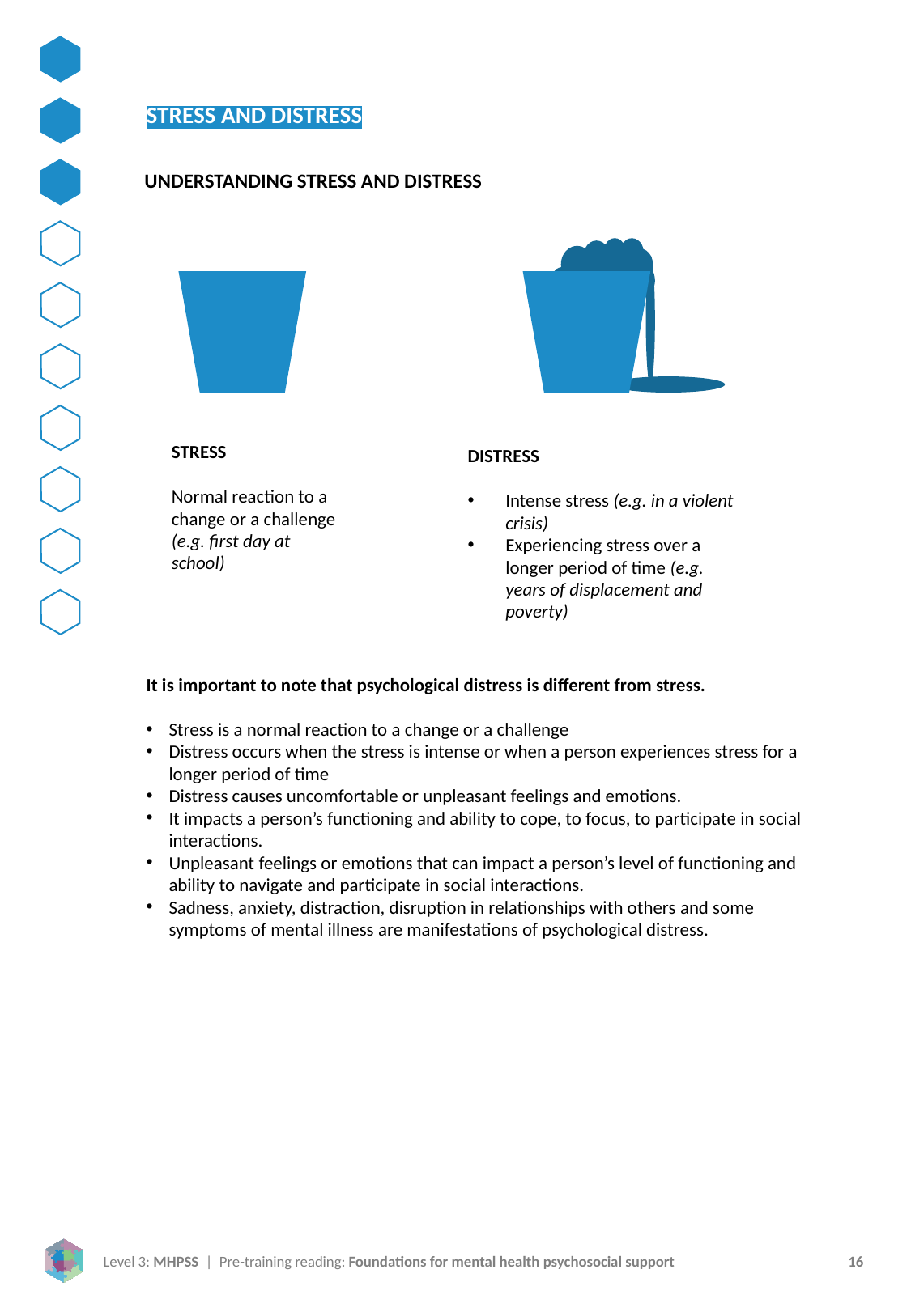

STRESS AND DISTRESS

UNDERSTANDING STRESS AND DISTRESS

STRESS

Normal reaction to a change or a challenge (e.g. first day at school)
DISTRESS

Intense stress (e.g. in a violent crisis)
Experiencing stress over a longer period of time (e.g. years of displacement and poverty)

It is important to note that psychological distress is different from stress.

Stress is a normal reaction to a change or a challenge
Distress occurs when the stress is intense or when a person experiences stress for a longer period of time
Distress causes uncomfortable or unpleasant feelings and emotions.
It impacts a person’s functioning and ability to cope, to focus, to participate in social interactions.
Unpleasant feelings or emotions that can impact a person’s level of functioning and ability to navigate and participate in social interactions.
Sadness, anxiety, distraction, disruption in relationships with others and some symptoms of mental illness are manifestations of psychological distress.